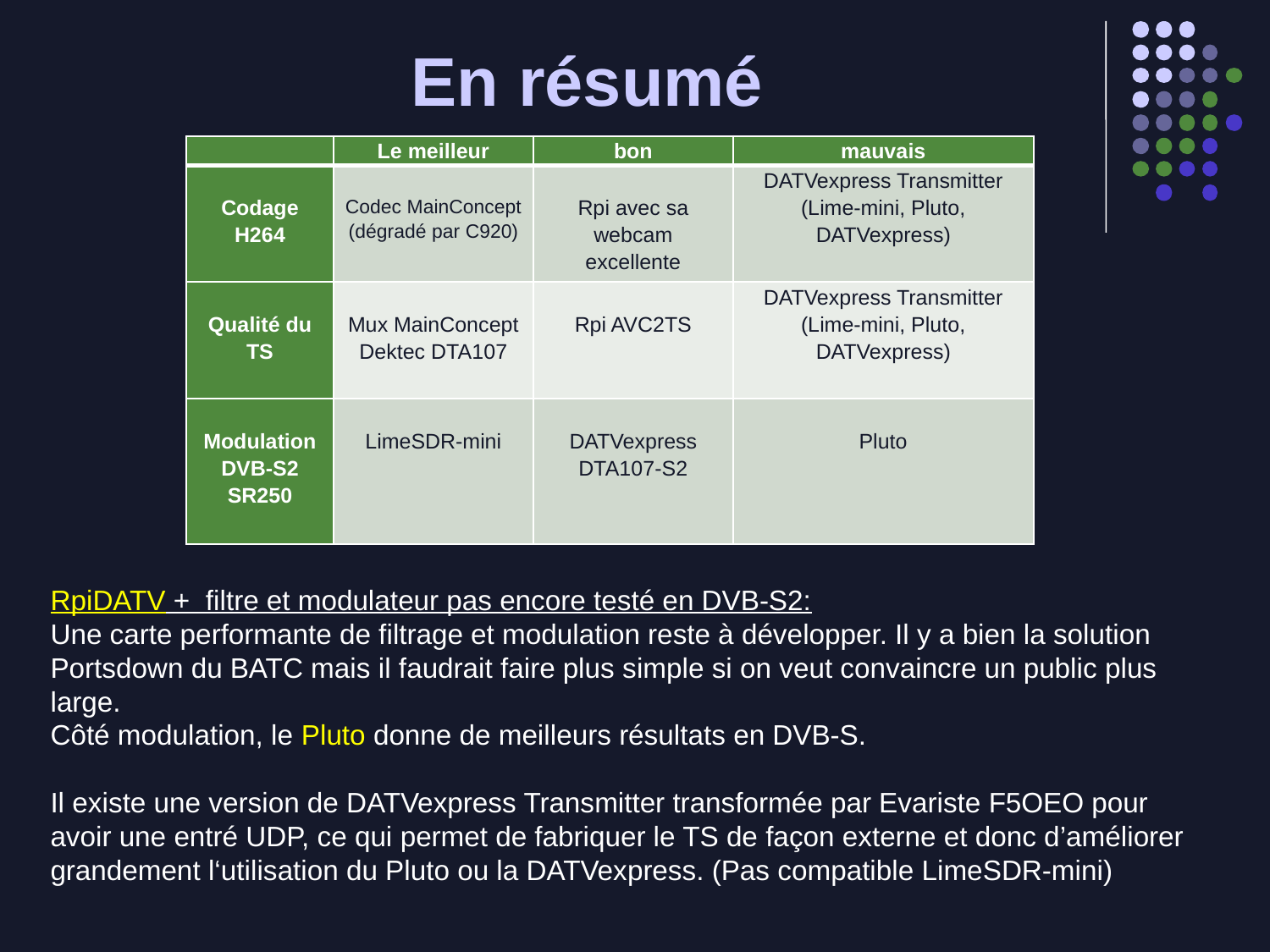

# En résumé
|  | Le meilleur | bon | mauvais |
| --- | --- | --- | --- |
| Codage H264 | Codec MainConcept (dégradé par C920) | Rpi avec sa webcam excellente | DATVexpress Transmitter (Lime-mini, Pluto, DATVexpress) |
| Qualité du TS | Mux MainConcept Dektec DTA107 | Rpi AVC2TS | DATVexpress Transmitter (Lime-mini, Pluto, DATVexpress) |
| Modulation DVB-S2 SR250 | LimeSDR-mini | DATVexpress DTA107-S2 | Pluto |
RpiDATV +  filtre et modulateur pas encore testé en DVB-S2:
Une carte performante de filtrage et modulation reste à développer. Il y a bien la solution Portsdown du BATC mais il faudrait faire plus simple si on veut convaincre un public plus large.
Côté modulation, le Pluto donne de meilleurs résultats en DVB-S.

Il existe une version de DATVexpress Transmitter transformée par Evariste F5OEO pour avoir une entré UDP, ce qui permet de fabriquer le TS de façon externe et donc d’améliorer grandement l‘utilisation du Pluto ou la DATVexpress. (Pas compatible LimeSDR-mini)